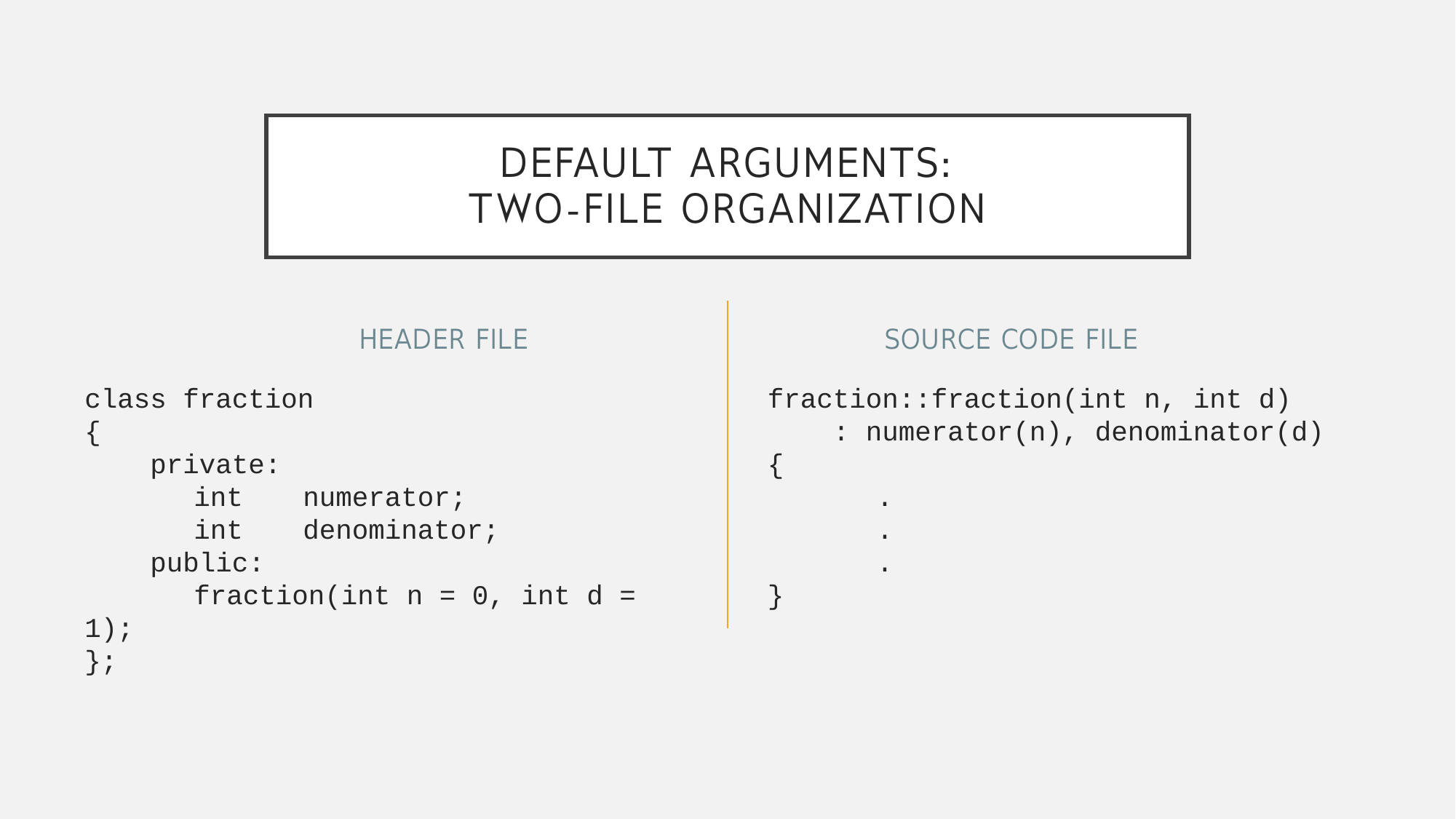

# Default Arguments: Two-File Organization
header file
Source Code File
class fraction
{
    private:
	int	numerator;
	int	denominator;
    public:
	fraction(int n = 0, int d = 1);
};
fraction::fraction(int n, int d)
    : numerator(n), denominator(d)
{
	.
	.
	.
}